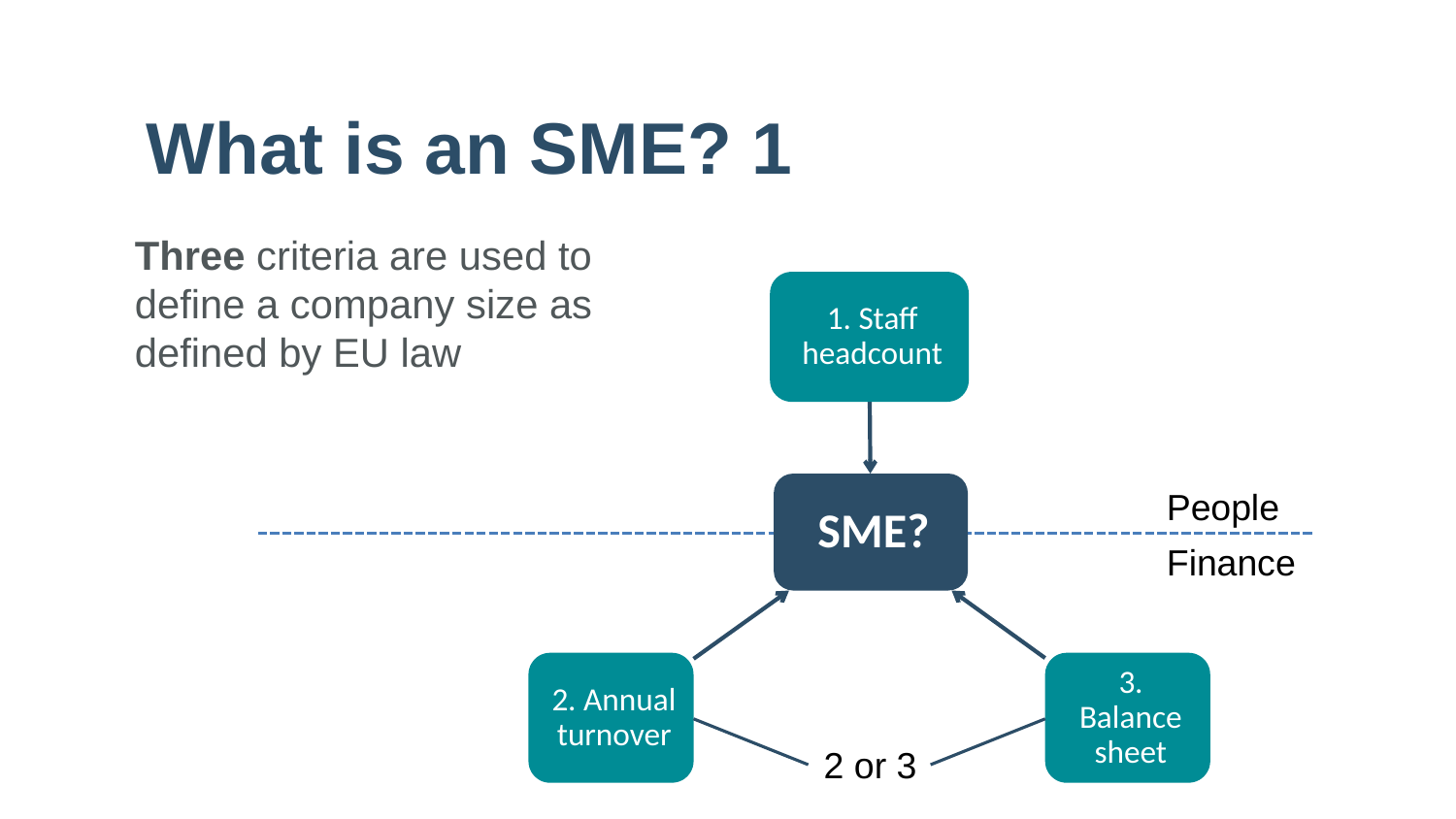

# What is an SME? 1
SME?
1. Staff headcount
3. Balance sheet
2. Annual turnover
Three criteria are used to define a company size as defined by EU law
People
Finance
2 or 3